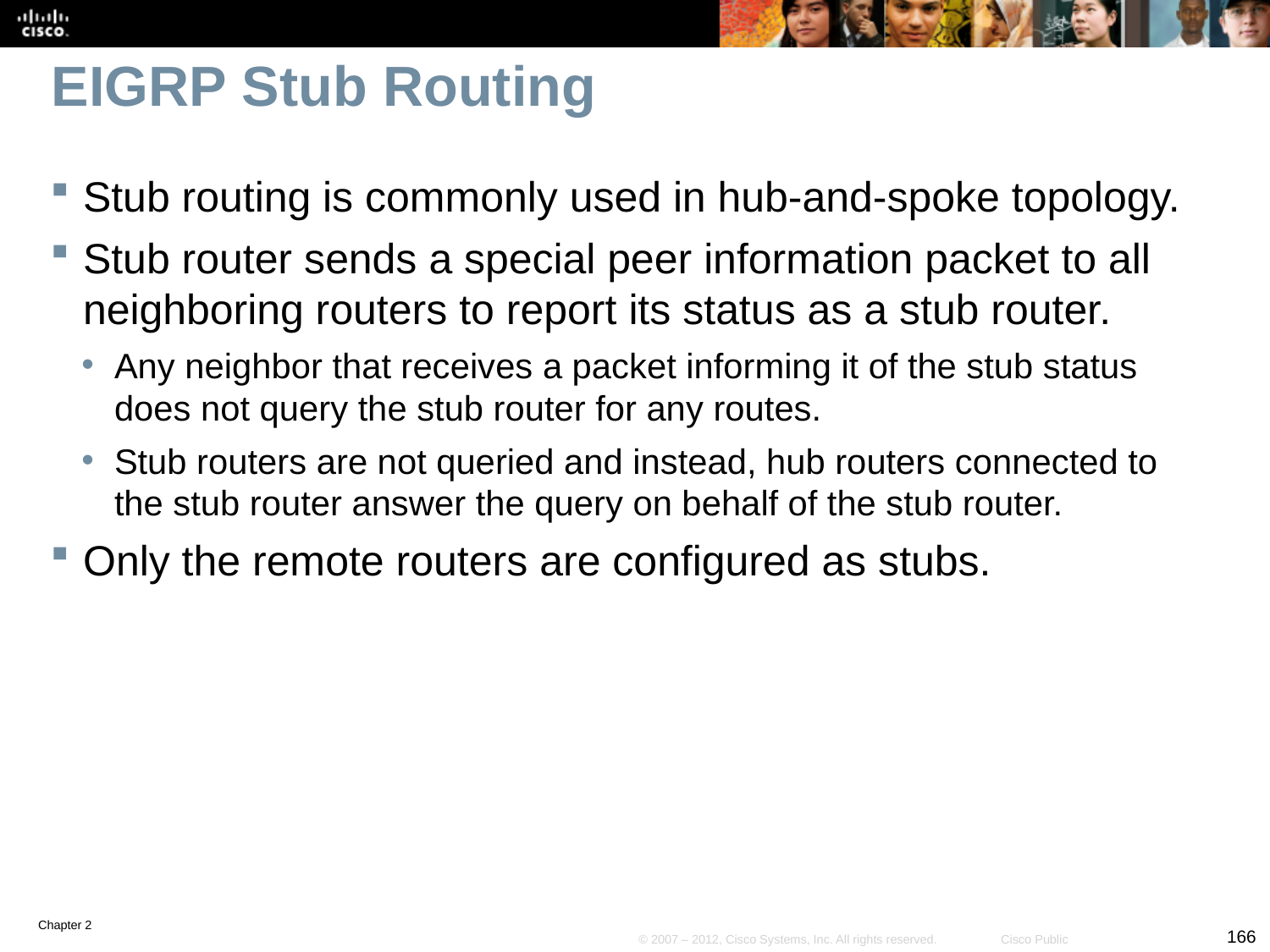

# EIGRP Stub Routing
Stub routing is commonly used in hub-and-spoke topology.
Stub router sends a special peer information packet to all neighboring routers to report its status as a stub router.
Any neighbor that receives a packet informing it of the stub status does not query the stub router for any routes.
Stub routers are not queried and instead, hub routers connected to the stub router answer the query on behalf of the stub router.
Only the remote routers are configured as stubs.